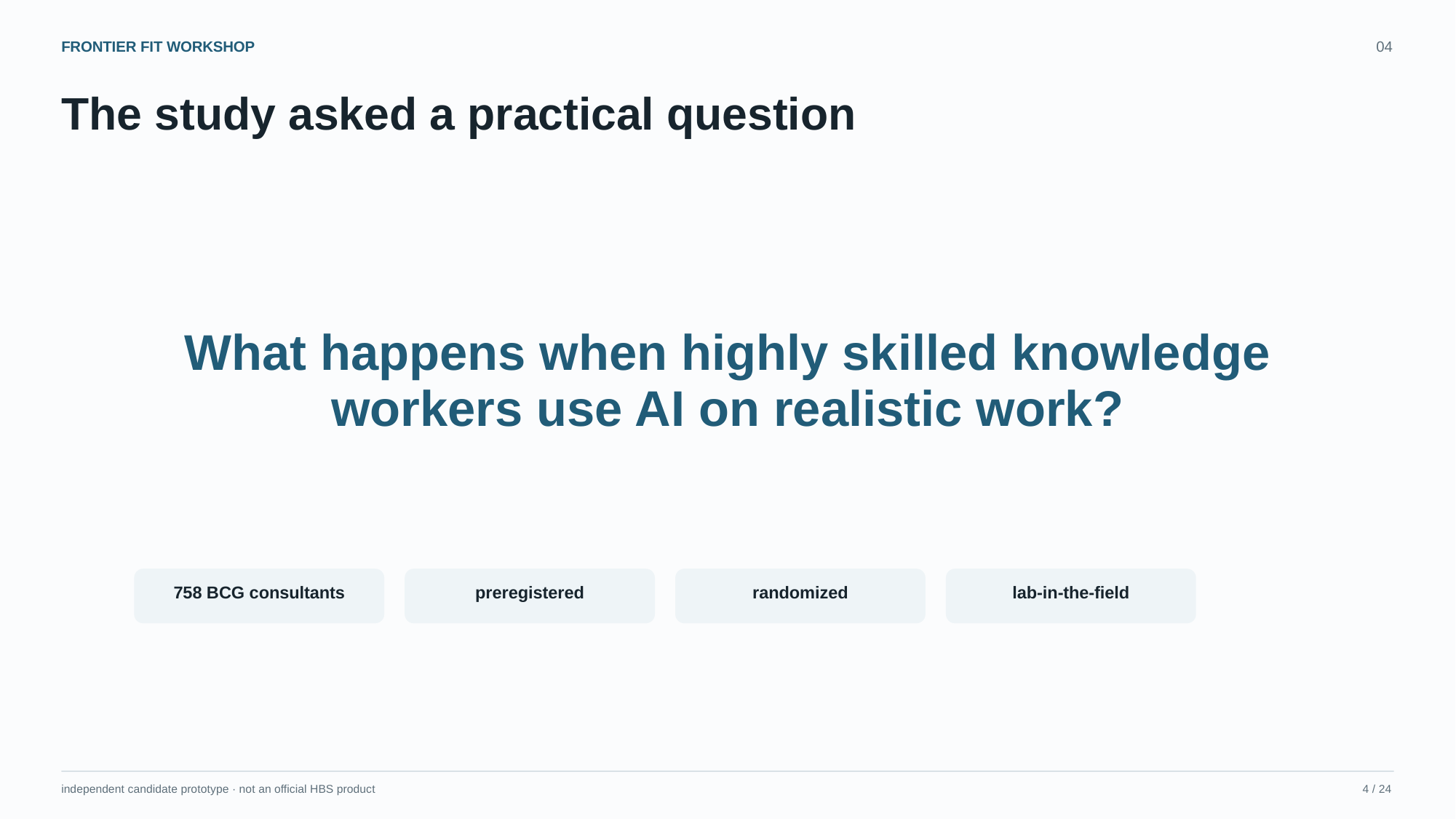

FRONTIER FIT WORKSHOP
04
The study asked a practical question
What happens when highly skilled knowledge workers use AI on realistic work?

758 BCG consultants
preregistered
randomized
lab-in-the-field
independent candidate prototype · not an official HBS product
4 / 24